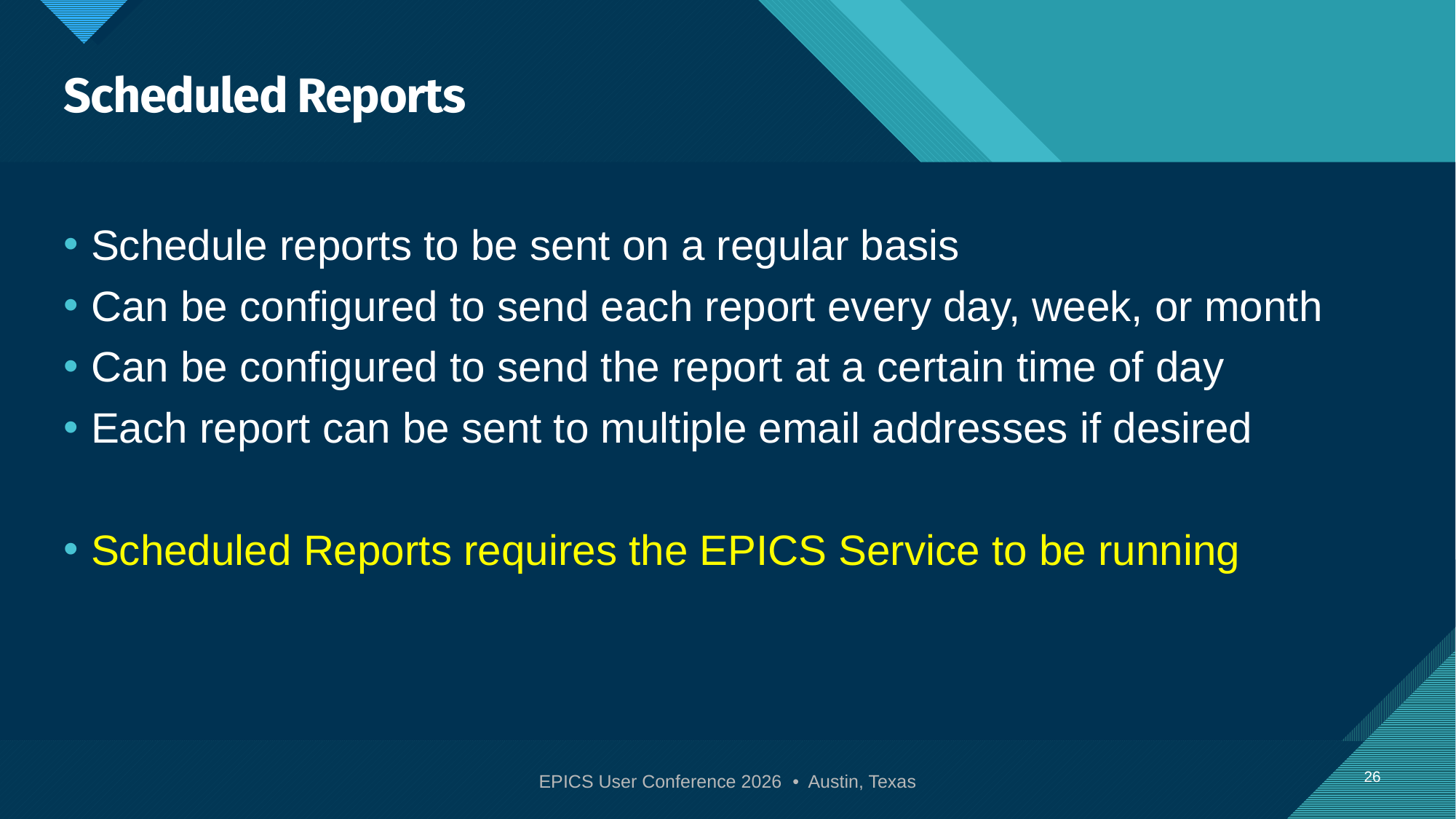

# Scheduled Reports
Schedule reports to be sent on a regular basis
Can be configured to send each report every day, week, or month
Can be configured to send the report at a certain time of day
Each report can be sent to multiple email addresses if desired

Scheduled Reports requires the EPICS Service to be running
26
EPICS User Conference 2026  •  Austin, Texas